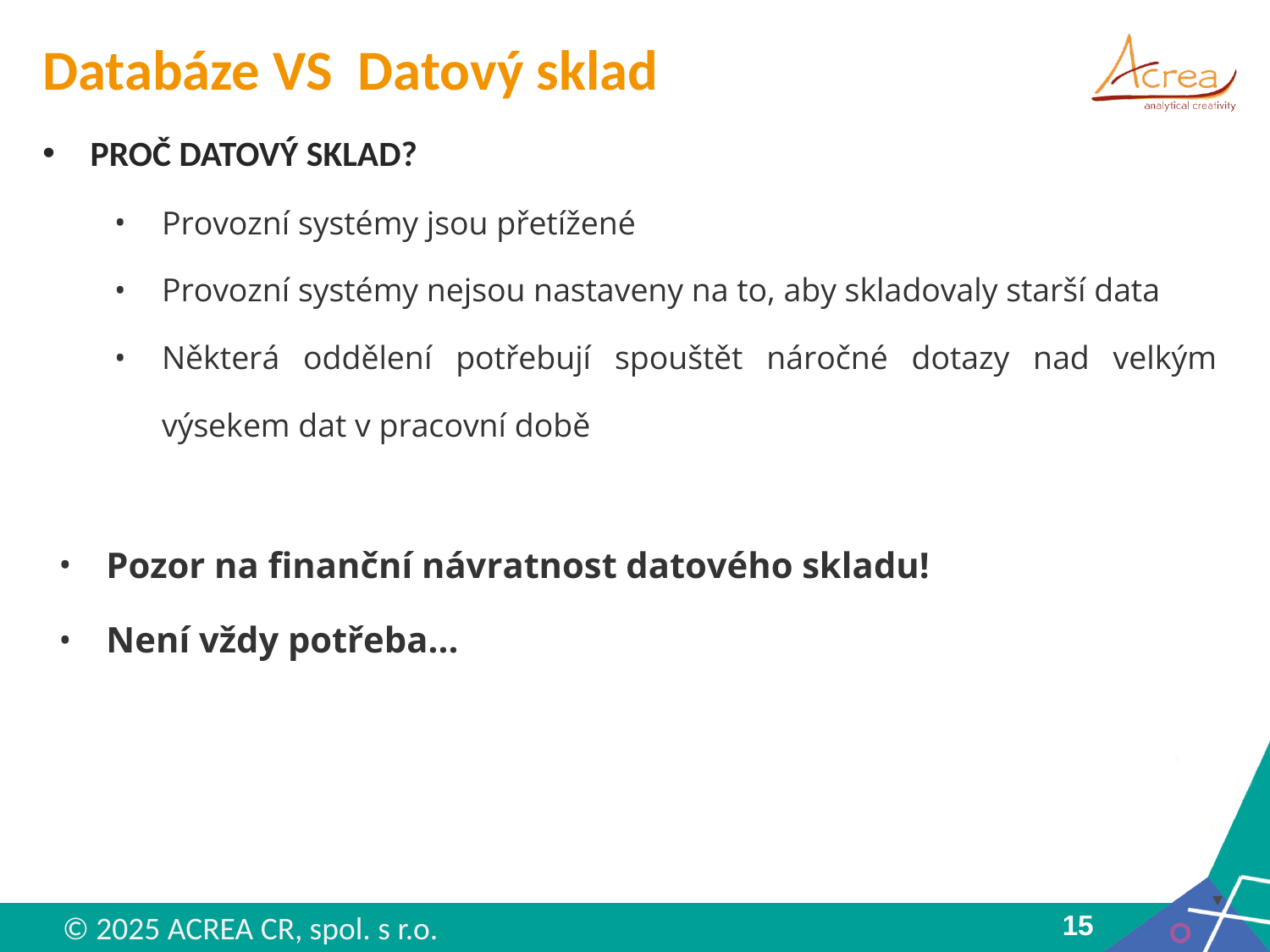

# Databáze VS  Datový sklad
PROČ DATOVÝ SKLAD?
Provozní systémy jsou přetížené
Provozní systémy nejsou nastaveny na to, aby skladovaly starší data
Některá oddělení potřebují spouštět náročné dotazy nad velkým výsekem dat v pracovní době

Pozor na finanční návratnost datového skladu!
Není vždy potřeba...

15